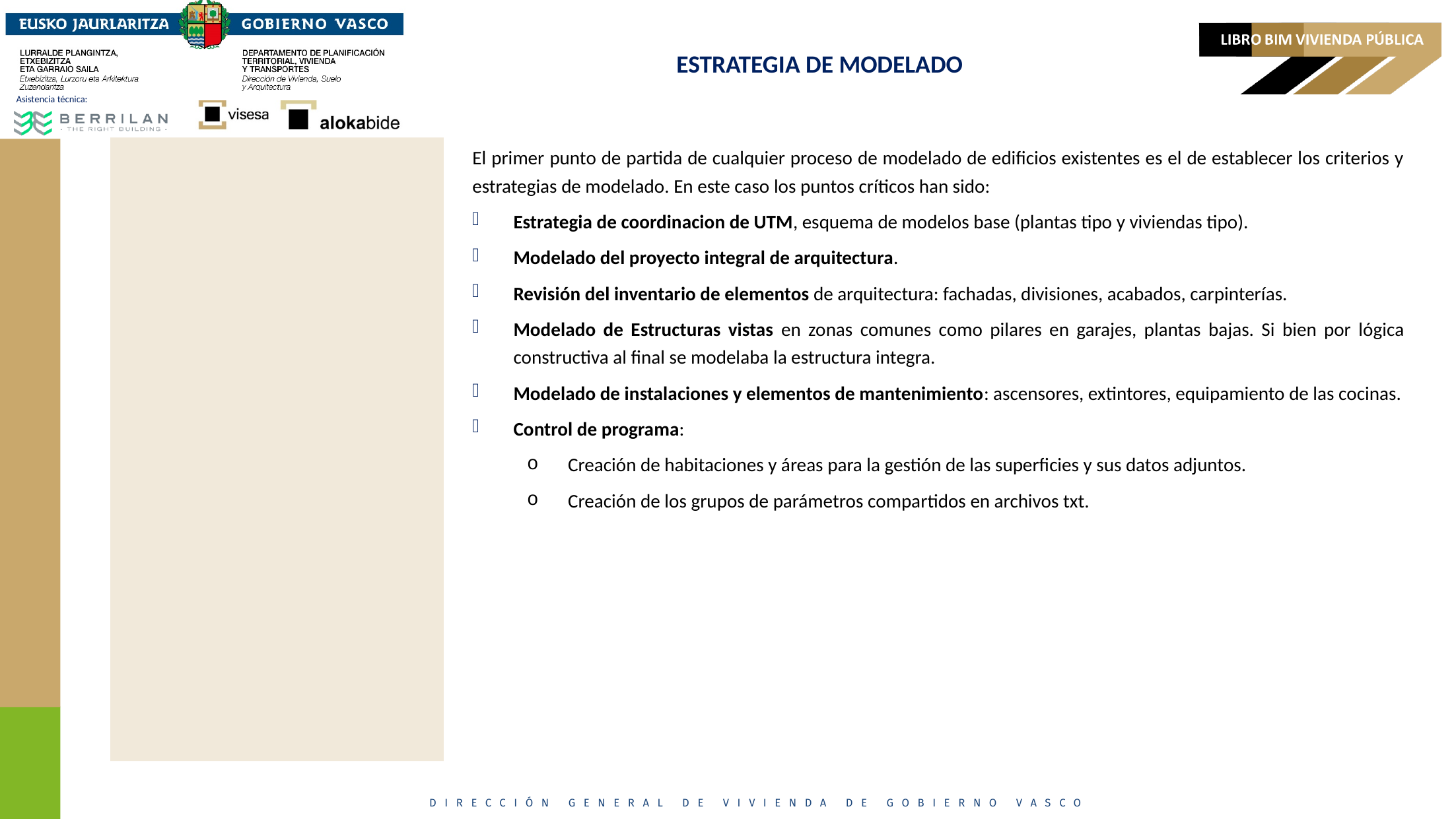

# ESTRATEGIA DE MODELADO
El primer punto de partida de cualquier proceso de modelado de edificios existentes es el de establecer los criterios y estrategias de modelado. En este caso los puntos críticos han sido:
Estrategia de coordinacion de UTM, esquema de modelos base (plantas tipo y viviendas tipo).
Modelado del proyecto integral de arquitectura.
Revisión del inventario de elementos de arquitectura: fachadas, divisiones, acabados, carpinterías.
Modelado de Estructuras vistas en zonas comunes como pilares en garajes, plantas bajas. Si bien por lógica constructiva al final se modelaba la estructura integra.
Modelado de instalaciones y elementos de mantenimiento: ascensores, extintores, equipamiento de las cocinas.
Control de programa:
Creación de habitaciones y áreas para la gestión de las superficies y sus datos adjuntos.
Creación de los grupos de parámetros compartidos en archivos txt.